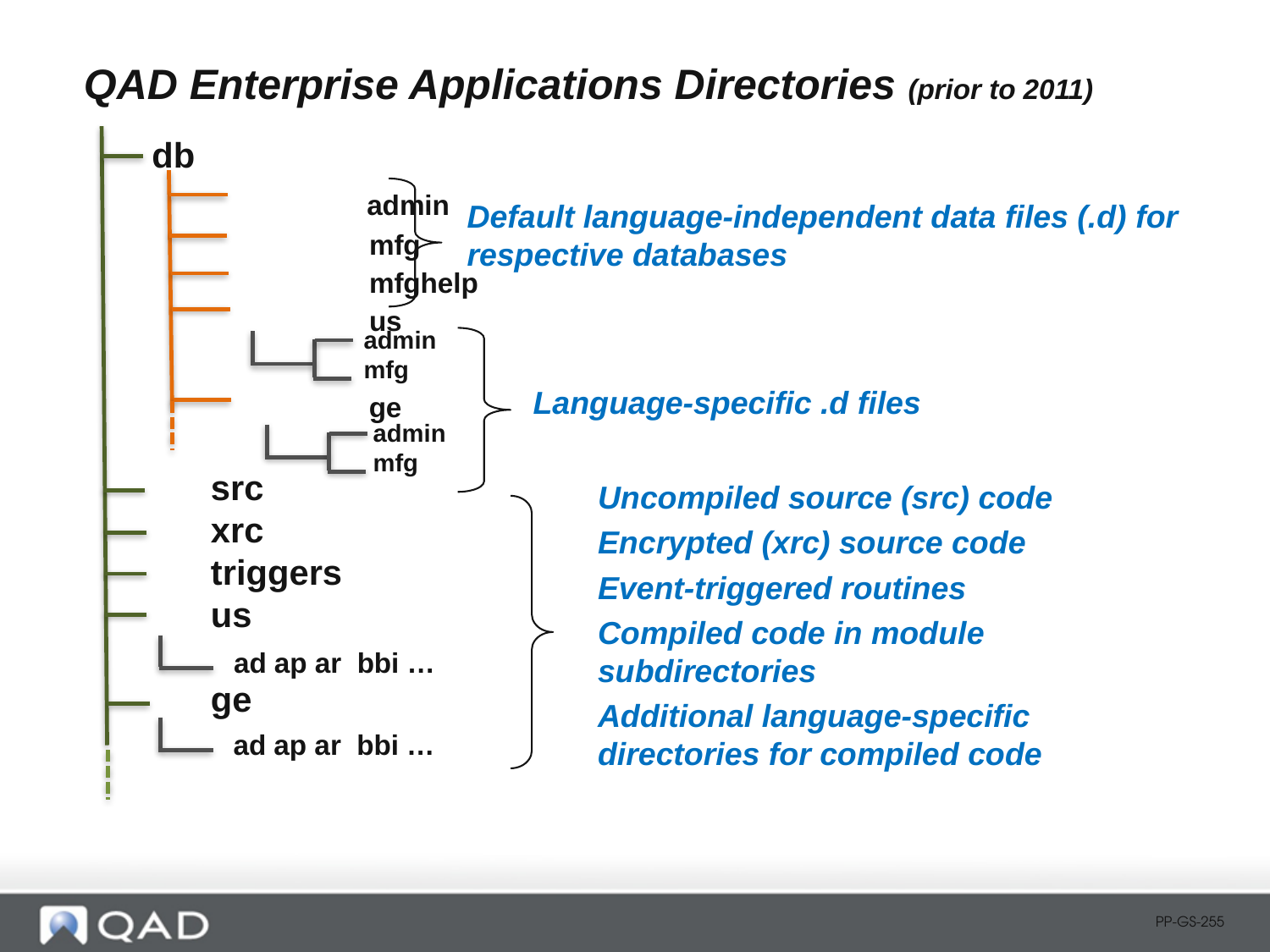

QAD Enterprise Applications Directories (prior to 2011)

       db
		   admin
		    mfg
		    mfghelp
		    us
		    ge

	src
	xrc
	triggers
	us

	ge

Default language-independent data files (.d) for respective databases
admin
mfg

Language-specific .d files
admin
mfg
Uncompiled source (src) code
Encrypted (xrc) source code
Event-triggered routines
Compiled code in module subdirectories
Additional language-specific directories for compiled code

ad ap ar  bbi …
ad ap ar  bbi …
PP-GS-255